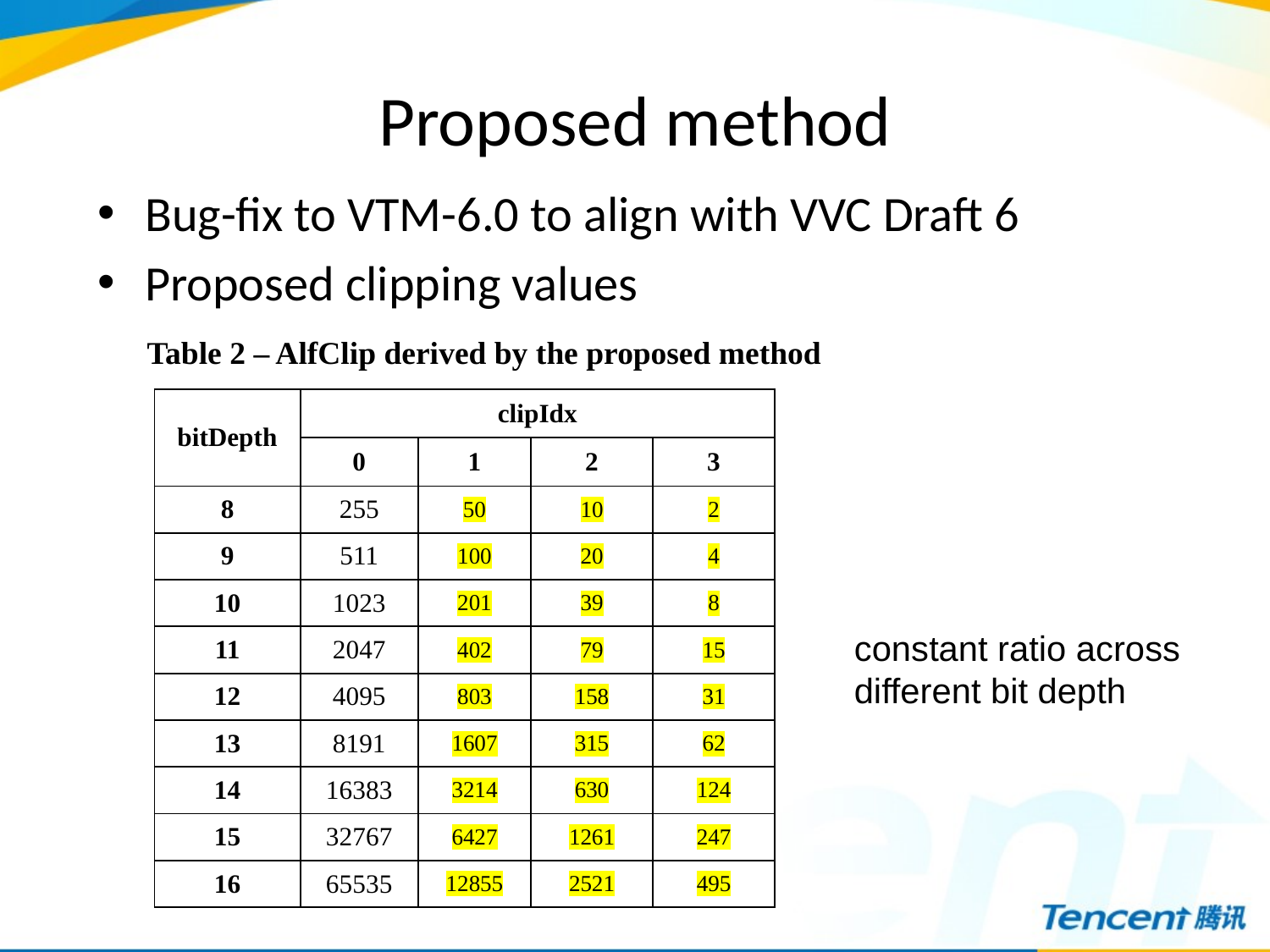

# Proposed method

Bug-fix to VTM-6.0 to align with VVC Draft 6
Proposed clipping values

Table 2 – AlfClip derived by the proposed method
| bitDepth | clipIdx |  |  |  |
| --- | --- | --- | --- | --- |
|  | 0 | 1 | 2 | 3 |
| 8 | 255 | 50 | 10 | 2 |
| 9 | 511 | 100 | 20 | 4 |
| 10 | 1023 | 201 | 39 | 8 |
| 11 | 2047 | 402 | 79 | 15 |
| 12 | 4095 | 803 | 158 | 31 |
| 13 | 8191 | 1607 | 315 | 62 |
| 14 | 16383 | 3214 | 630 | 124 |
| 15 | 32767 | 6427 | 1261 | 247 |
| 16 | 65535 | 12855 | 2521 | 495 |
constant ratio across different bit depth